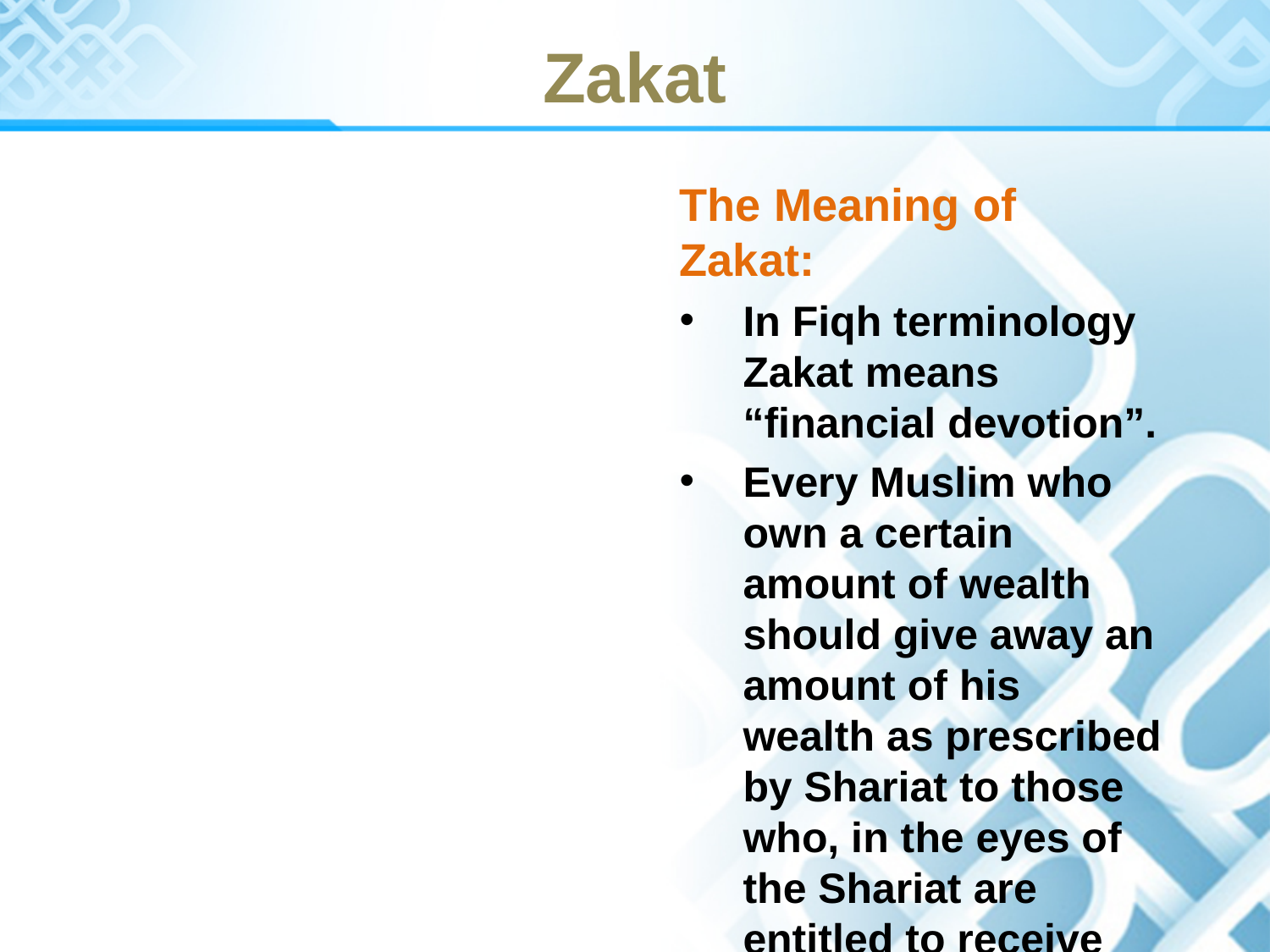

Zakat
The Meaning of Zakat:
In Fiqh terminology Zakat means “financial devotion”.
Every Muslim who own a certain amount of wealth should give away an amount of his wealth as prescribed by Shariat to those who, in the eyes of the Shariat are entitled to receive Zakat.